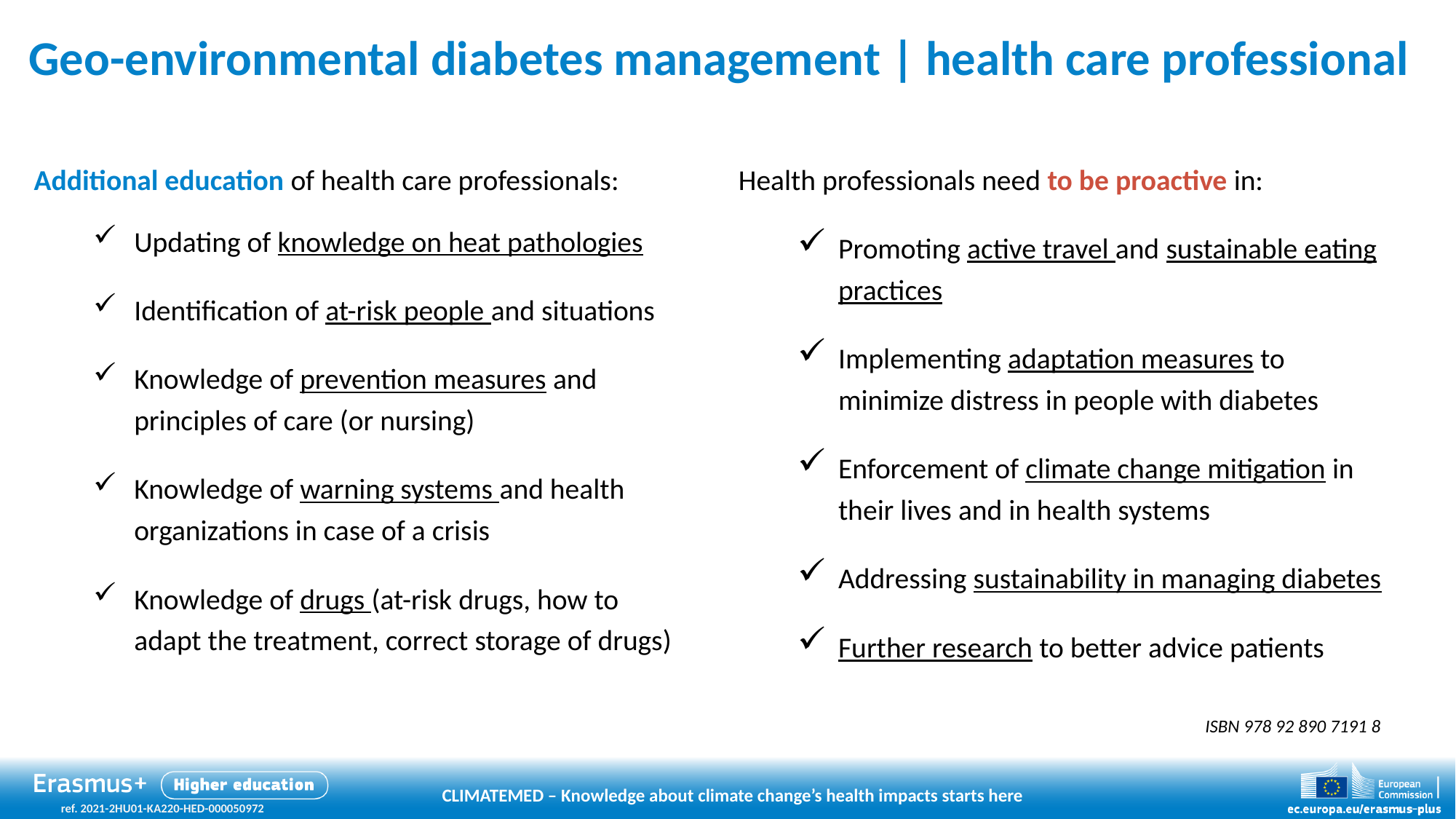

# Geo-environmental diabetes management | health care professional

Additional education of health care professionals:
Updating of knowledge on heat pathologies
Identification of at-risk people and situations
Knowledge of prevention measures and principles of care (or nursing)
Knowledge of warning systems and health organizations in case of a crisis
Knowledge of drugs (at-risk drugs, how to adapt the treatment, correct storage of drugs)
Health professionals need to be proactive in:
Promoting active travel and sustainable eating practices
Implementing adaptation measures to minimize distress in people with diabetes
Enforcement of climate change mitigation in their lives and in health systems
Addressing sustainability in managing diabetes
Further research to better advice patients
ISBN 978 92 890 7191 8